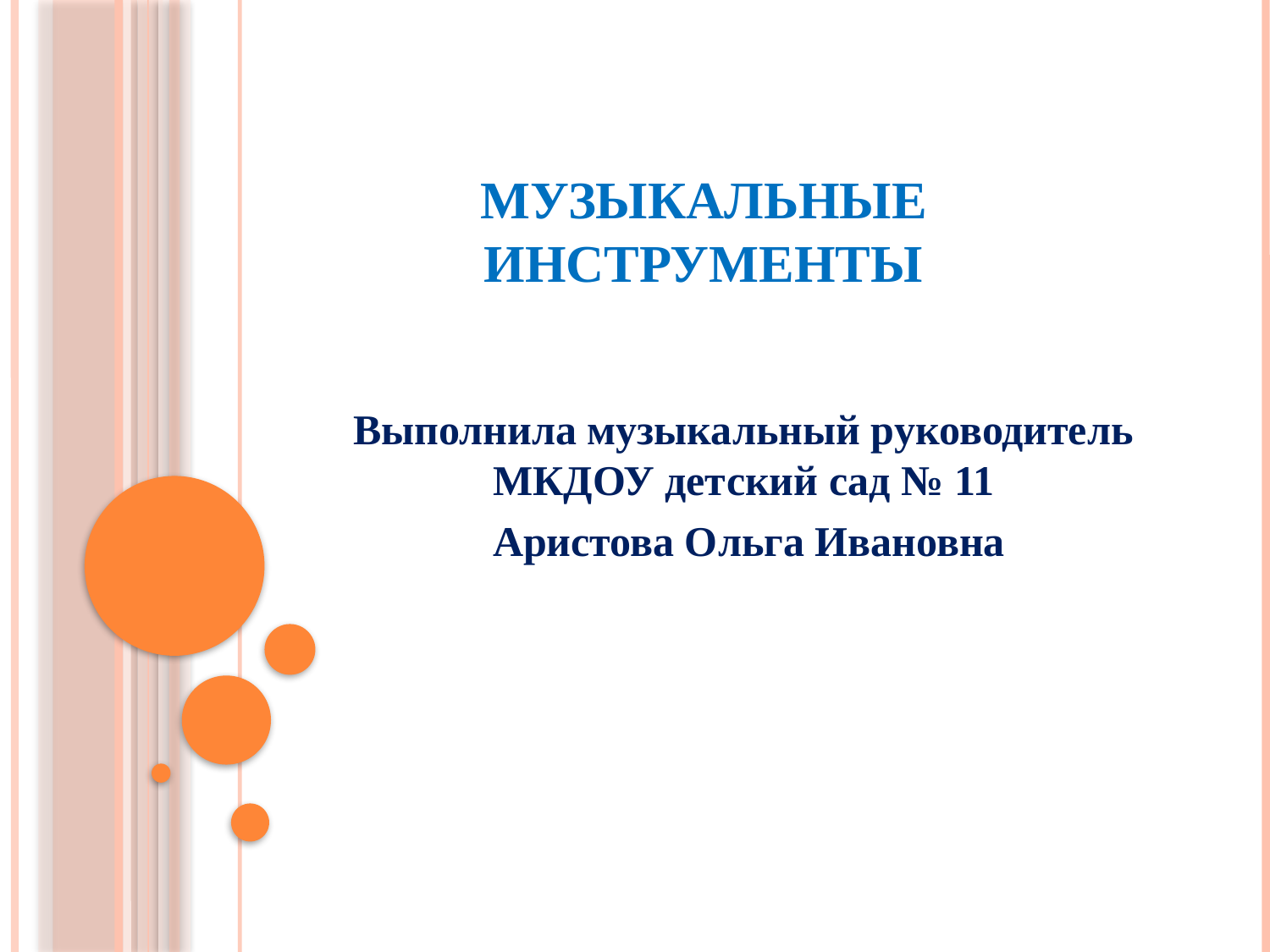

# Музыкальные инструменты
Выполнила музыкальный руководитель МКДОУ детский сад № 11
 Аристова Ольга Ивановна